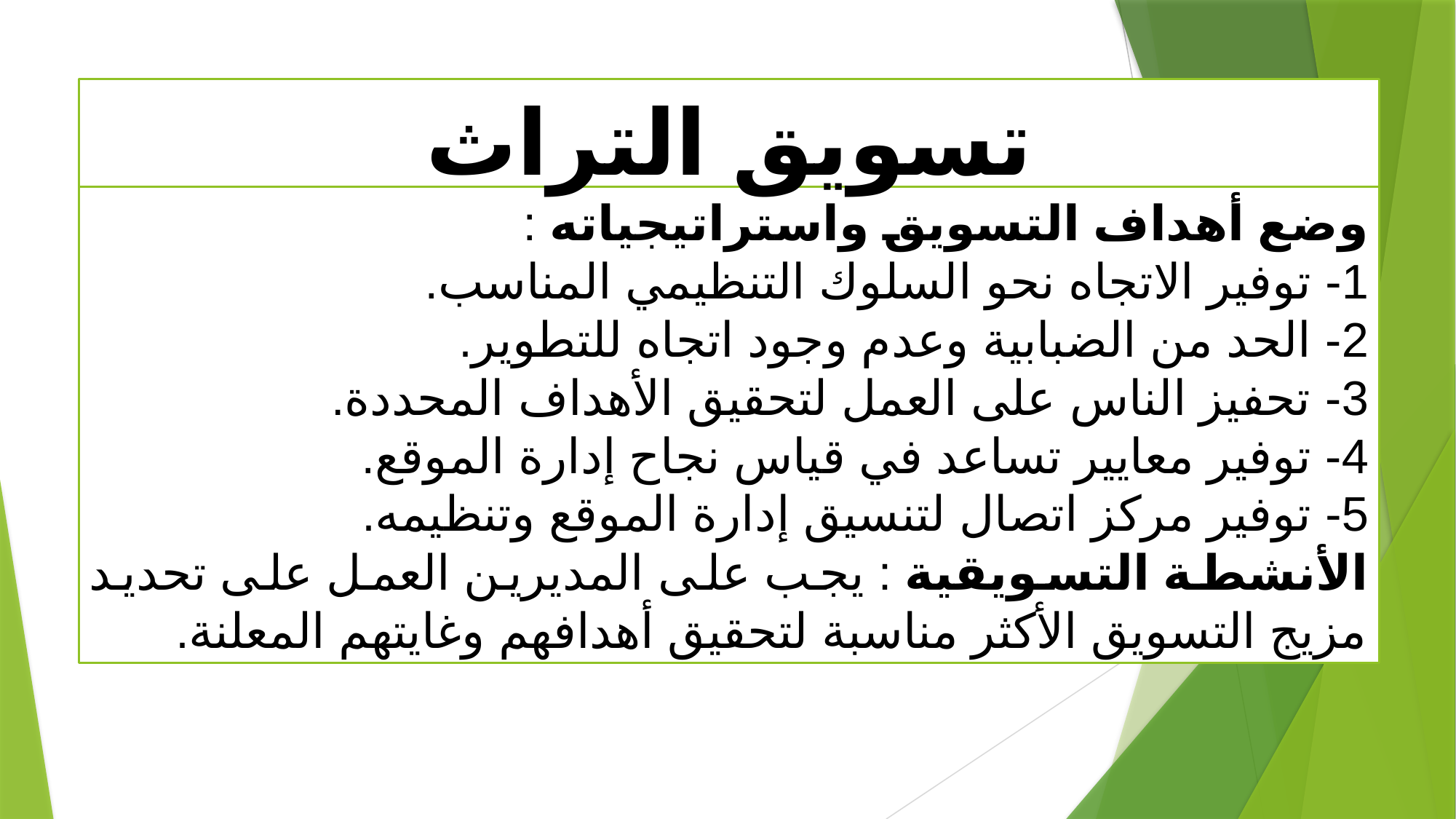

# تسويق التراث
وضع أهداف التسويق واستراتيجياته :
1- توفير الاتجاه نحو السلوك التنظيمي المناسب.
2- الحد من الضبابية وعدم وجود اتجاه للتطوير.
3- تحفيز الناس على العمل لتحقيق الأهداف المحددة.
4- توفير معايير تساعد في قياس نجاح إدارة الموقع.
5- توفير مركز اتصال لتنسيق إدارة الموقع وتنظيمه.
الأنشطة التسويقية : يجب على المديرين العمل على تحديد مزيج التسويق الأكثر مناسبة لتحقيق أهدافهم وغايتهم المعلنة.